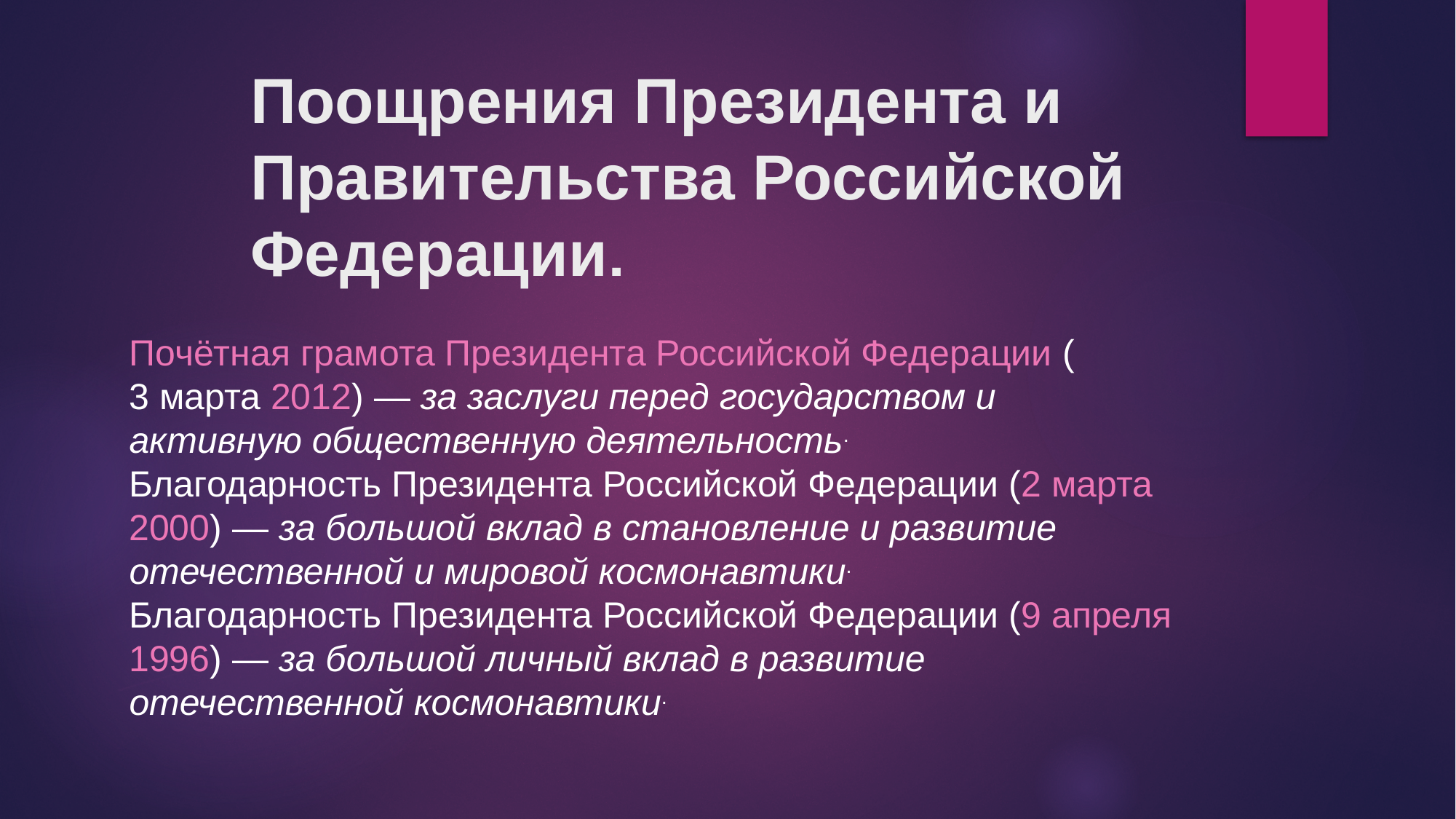

# Поощрения Президента и Правительства Российской Федерации.
Почётная грамота Президента Российской Федерации (3 марта 2012) — за заслуги перед государством и активную общественную деятельность.
Благодарность Президента Российской Федерации (2 марта 2000) — за большой вклад в становление и развитие отечественной и мировой космонавтики.
Благодарность Президента Российской Федерации (9 апреля 1996) — за большой личный вклад в развитие отечественной космонавтики.